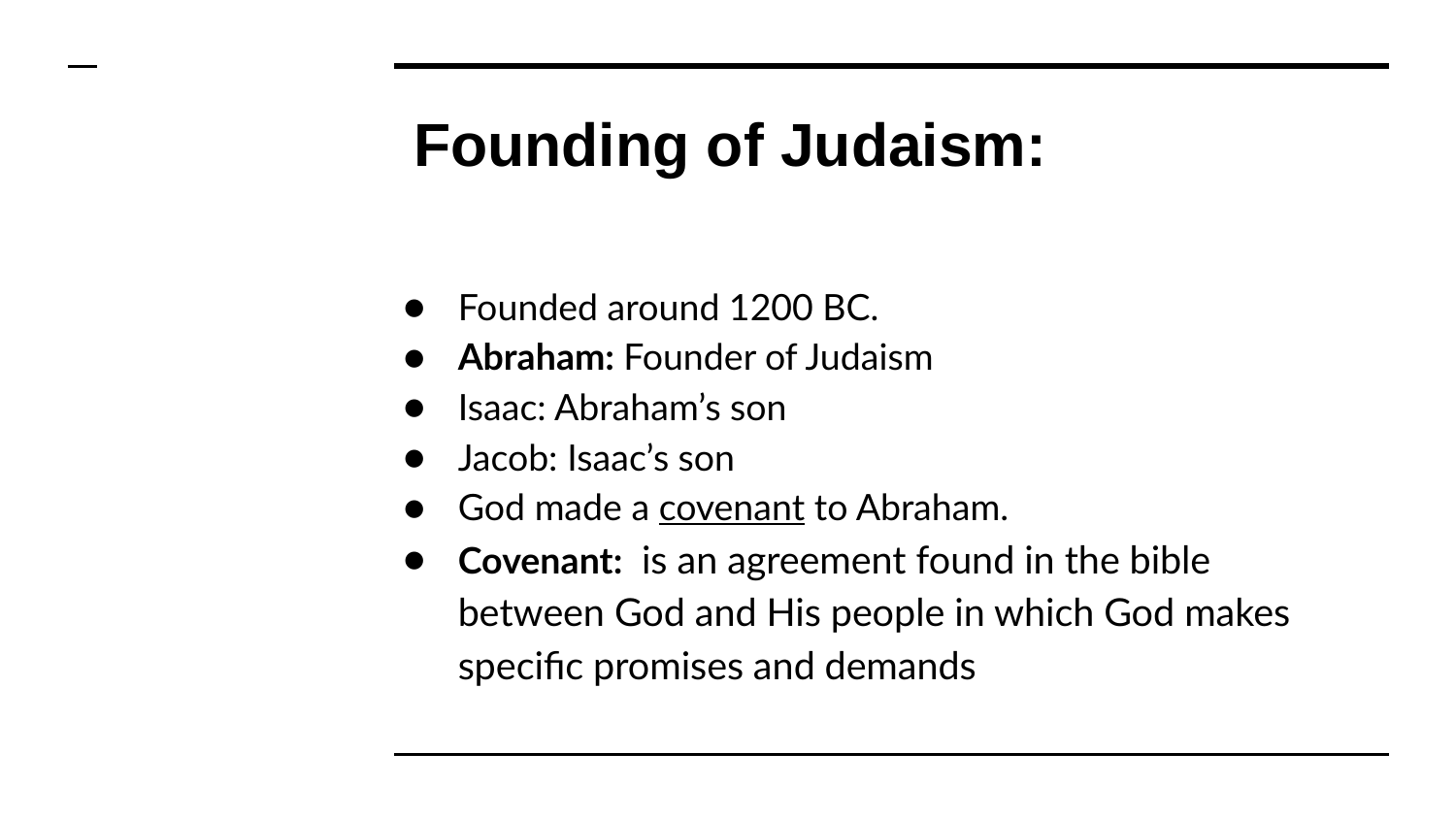

# Founding of Judaism:
Founded around 1200 BC.
Abraham: Founder of Judaism
Isaac: Abraham’s son
Jacob: Isaac’s son
God made a covenant to Abraham.
Covenant:  is an agreement found in the bible between God and His people in which God makes specific promises and demands